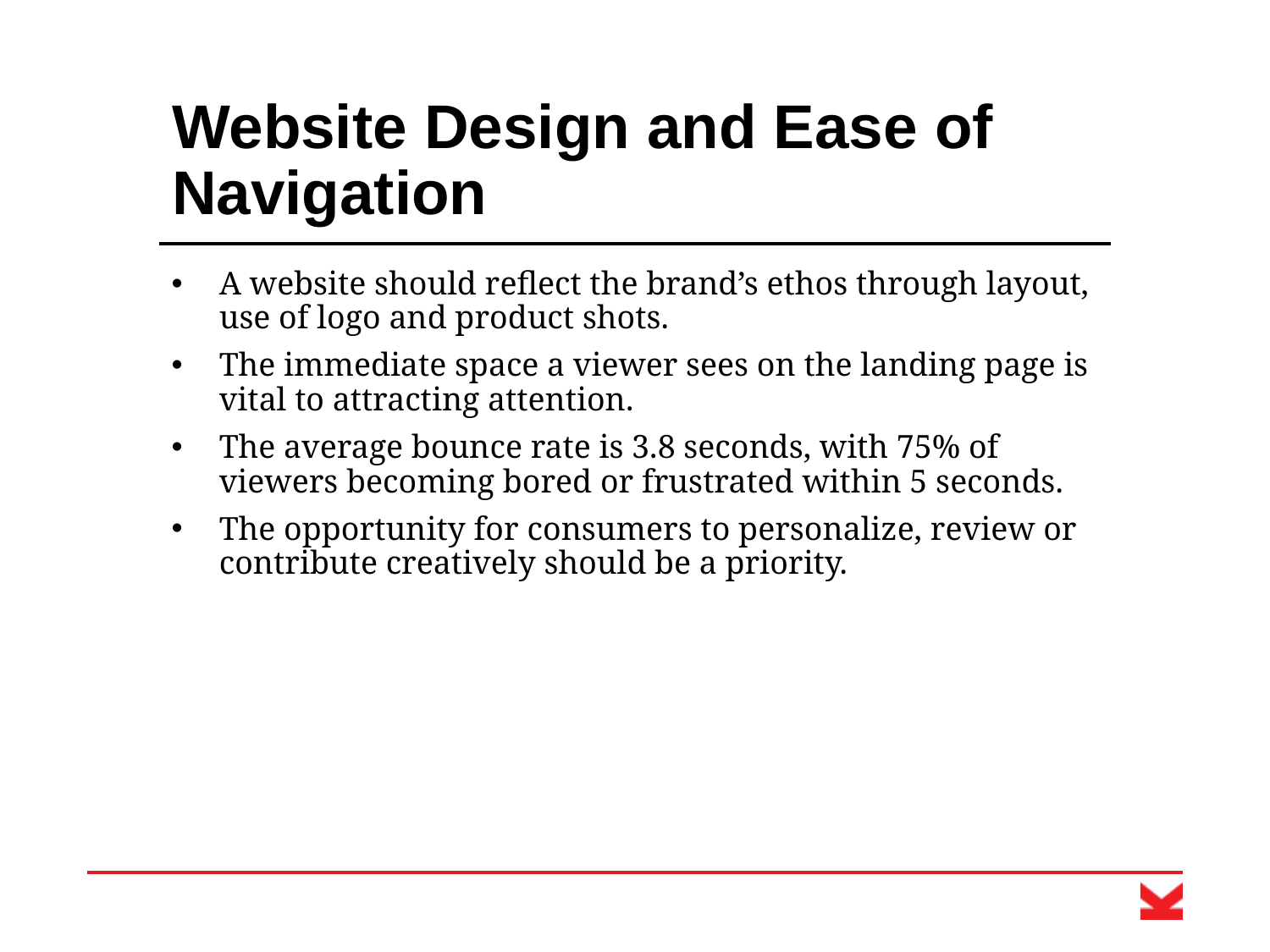

# Website Design and Ease of Navigation
A website should reflect the brand’s ethos through layout, use of logo and product shots.
The immediate space a viewer sees on the landing page is vital to attracting attention.
The average bounce rate is 3.8 seconds, with 75% of viewers becoming bored or frustrated within 5 seconds.
The opportunity for consumers to personalize, review or contribute creatively should be a priority.